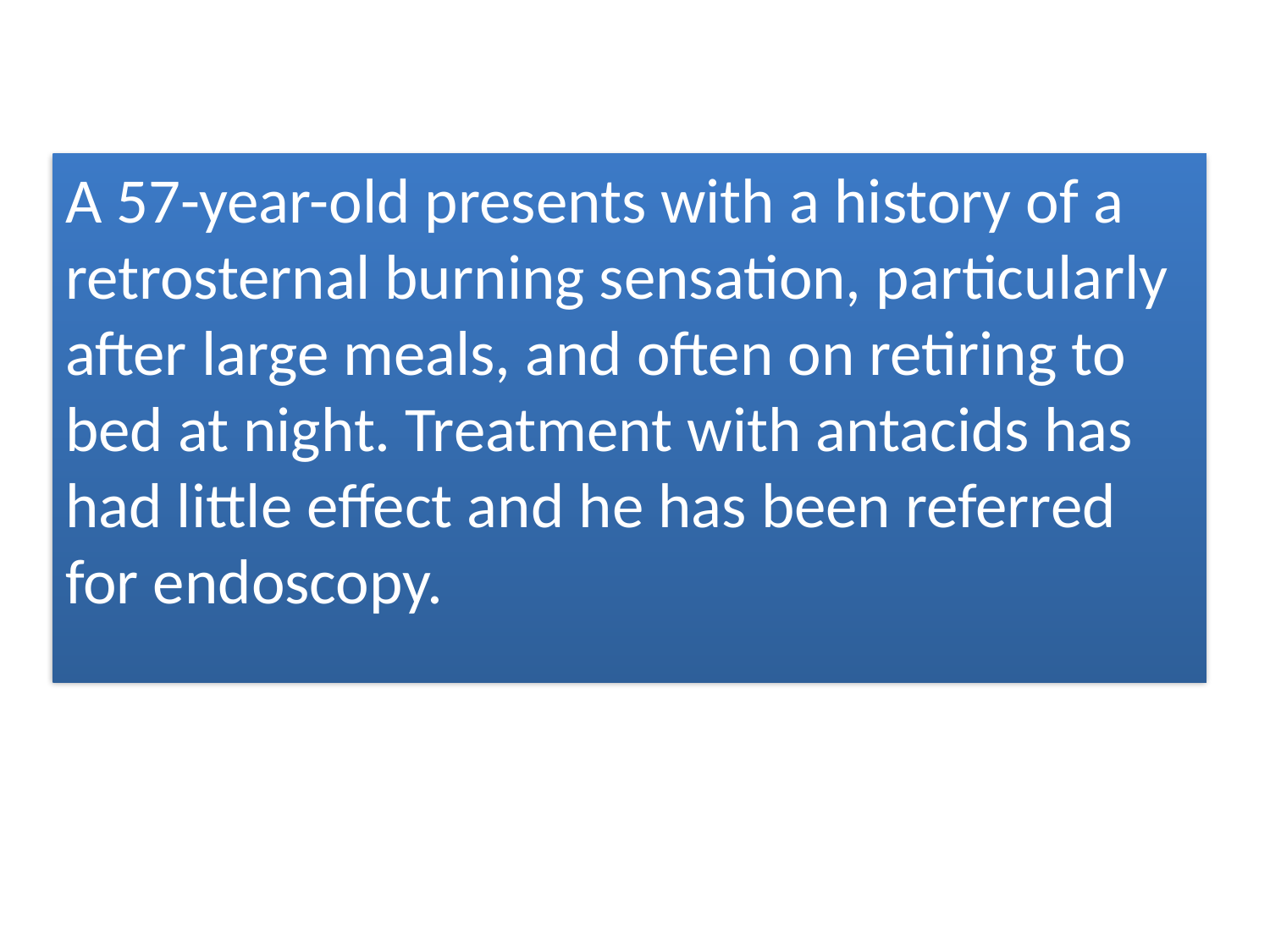

A 57-year-old presents with a history of a retrosternal burning sensation, particularly after large meals, and often on retiring to bed at night. Treatment with antacids has had little effect and he has been referred for endoscopy.

#